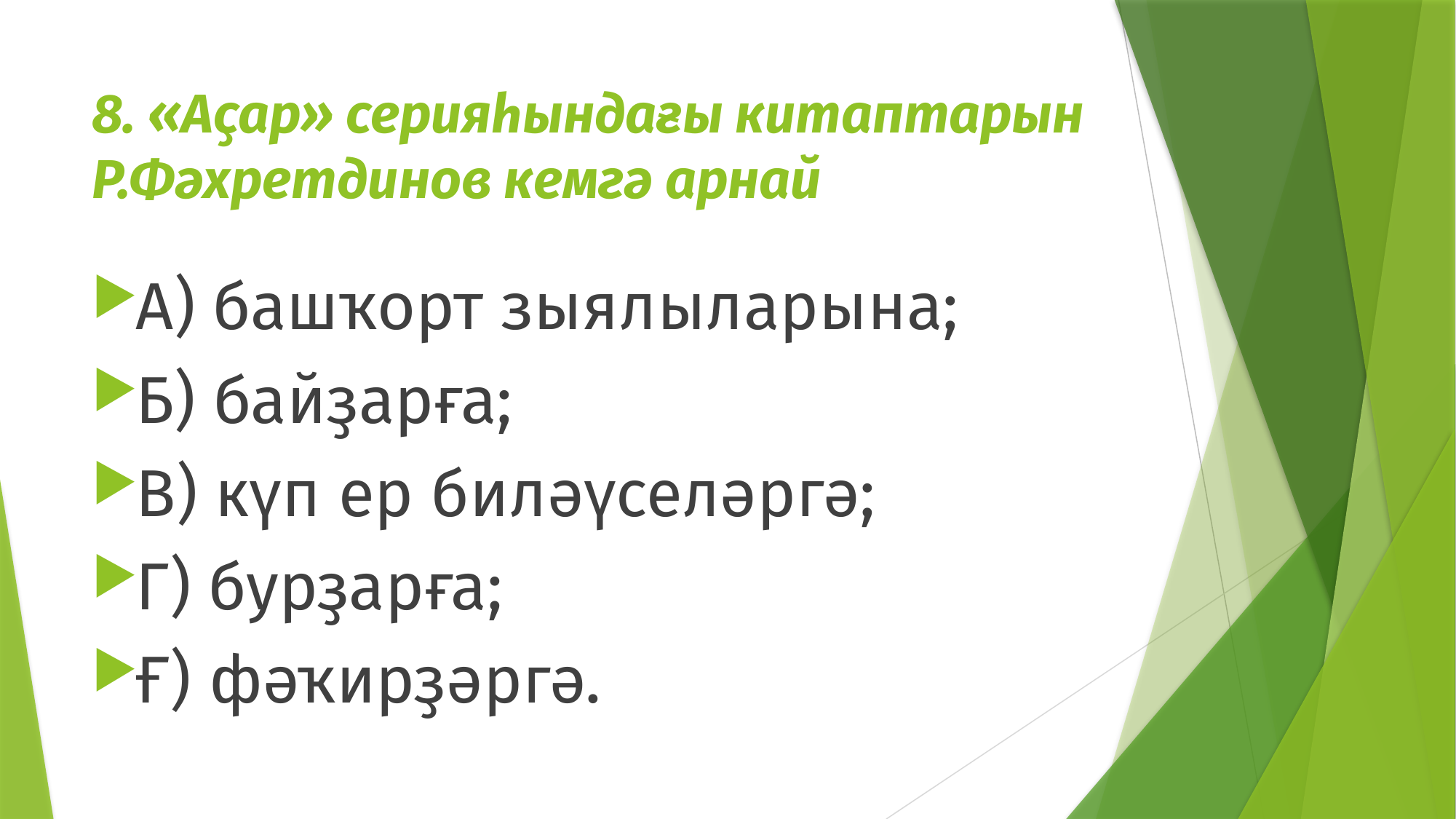

# 8. «Аҫар» серияһындағы китаптарын Р.Фәхретдинов кемгә арнай
А) башҡорт зыялыларына;
Б) байҙарға;
В) күп ер биләүселәргә;
Г) бурҙарға;
Ғ) фәҡирҙәргә.